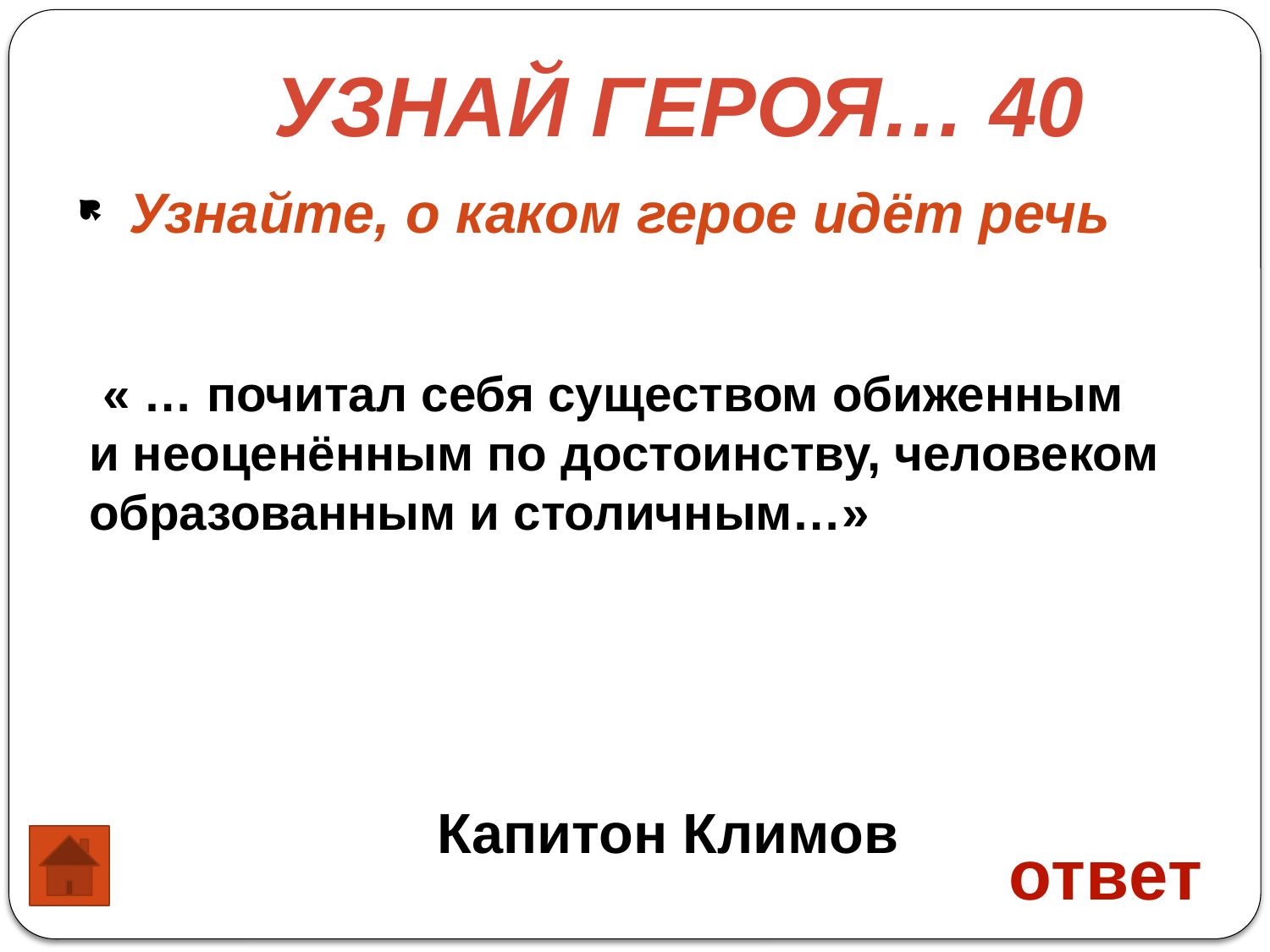

УЗНАЙ ГЕРОЯ… 40
 Узнайте, о каком герое идёт речь

 « … почитал себя существом обиженным и неоценённым по достоинству, человеком образованным и столичным…»
              Капитон Климов
ответ